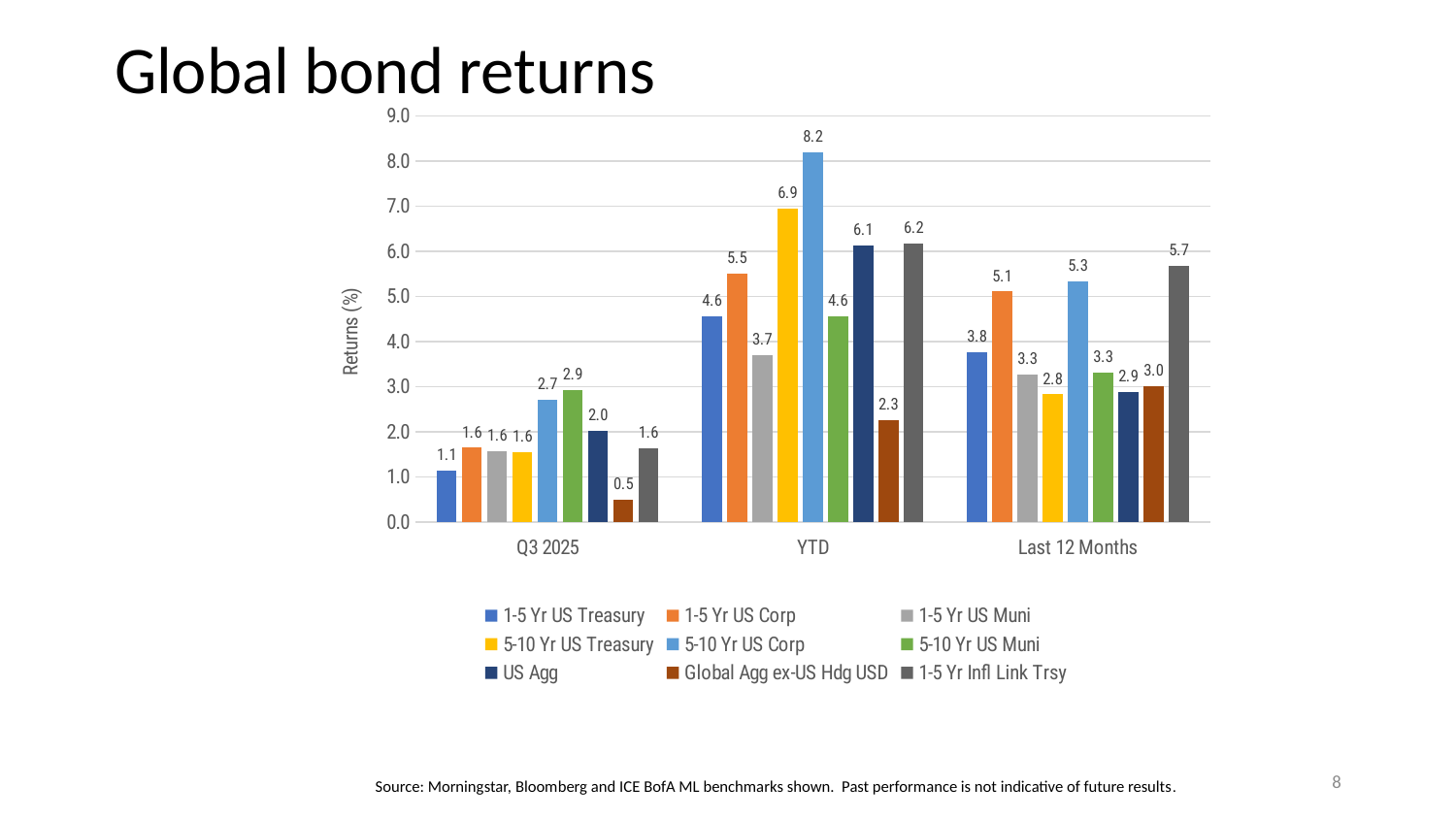

# Global bond returns

### Chart

| Category | 1-5 Yr US Treasury | 1-5 Yr US Corp | 1-5 Yr US Muni | 5-10 Yr US Treasury | 5-10 Yr US Corp | 5-10 Yr US Muni | US Agg | Global Agg ex-US Hdg USD | 1-5 Yr Infl Link Trsy |
|---|---|---|---|---|---|---|---|---|---|
| Q3 2025 | 1.1391 | 1.64798 | 1.57378 | 1.56005 | 2.71549 | 2.91894 | 2.03013 | 0.49373 | 1.64396 |
| YTD | 4.572 | 5.50443 | 3.70702 | 6.93712 | 8.20217 | 4.55754 | 6.13318 | 2.26307 | 6.1768 |
| Last 12 Months | 3.76592 | 5.11157 | 3.26998 | 2.83036 | 5.33704 | 3.32311 | 2.88373 | 3.02196 | 5.68349 |
8
Source: Morningstar, Bloomberg and ICE BofA ML benchmarks shown.  Past performance is not indicative of future results.